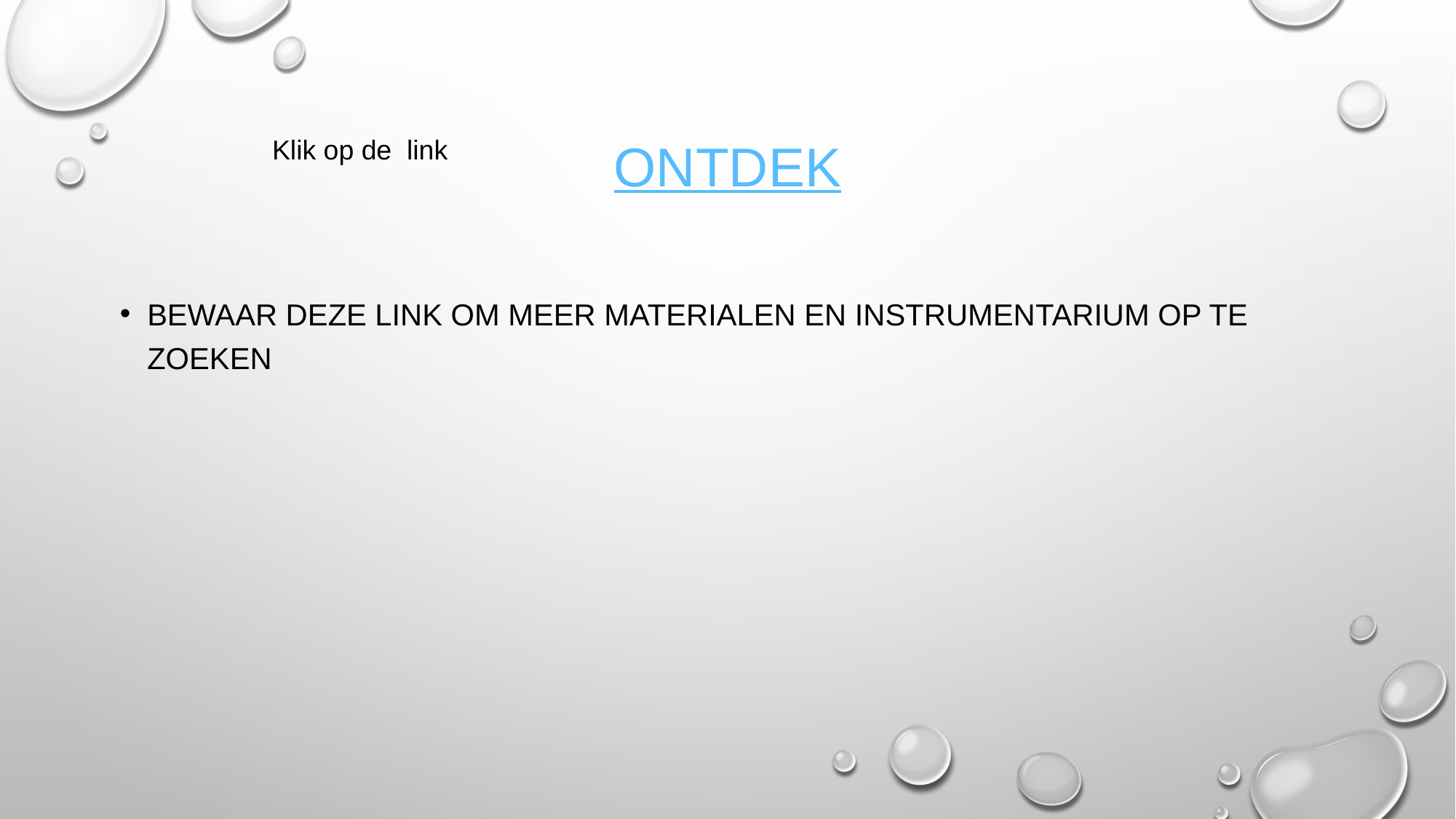

# ontdek
Klik op de  link
Bewaar deze link om meer materialen en instrumentarium op te zoeken